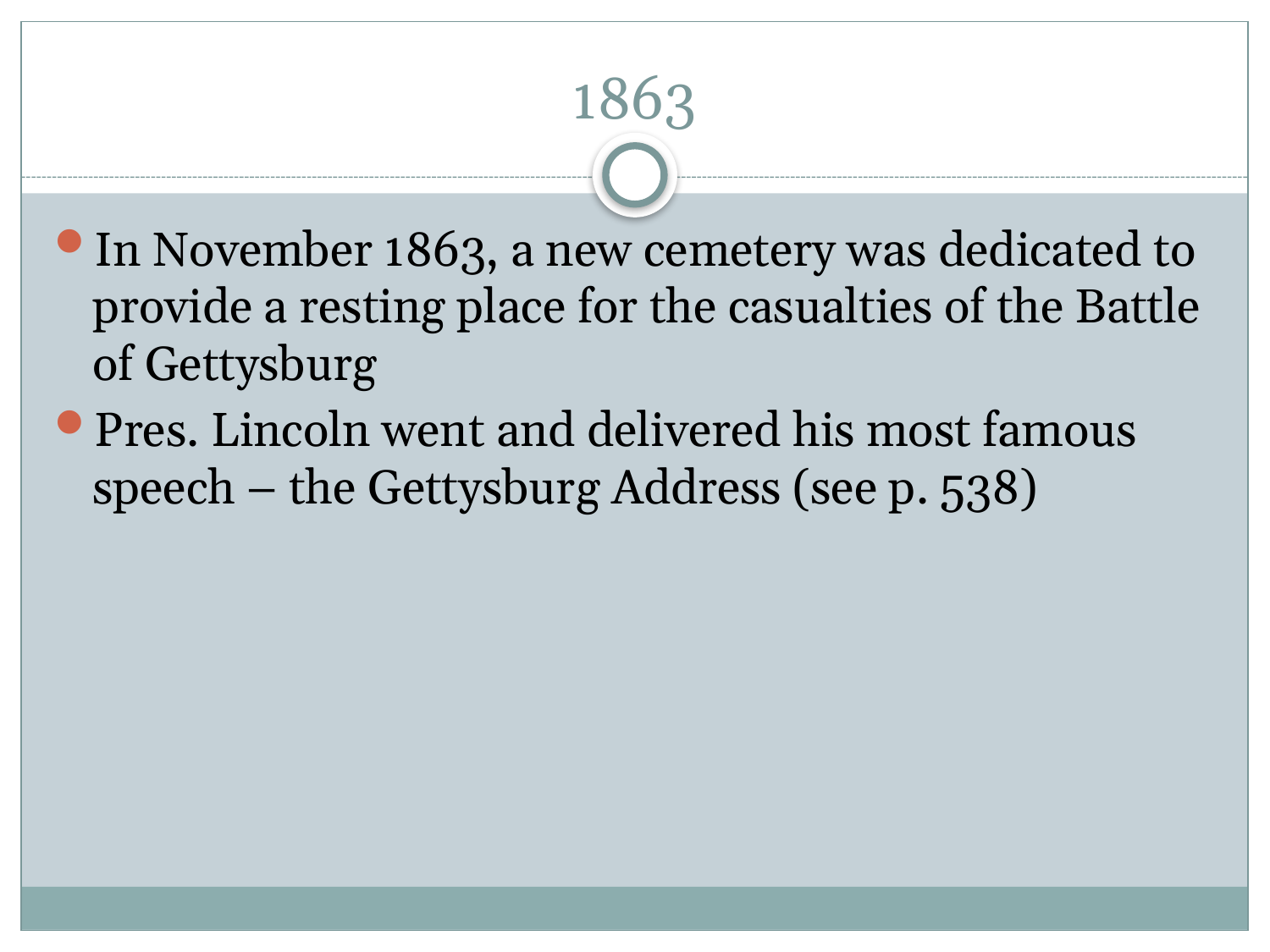

# 1863
In November 1863, a new cemetery was dedicated to provide a resting place for the casualties of the Battle of Gettysburg
Pres. Lincoln went and delivered his most famous speech – the Gettysburg Address (see p. 538)